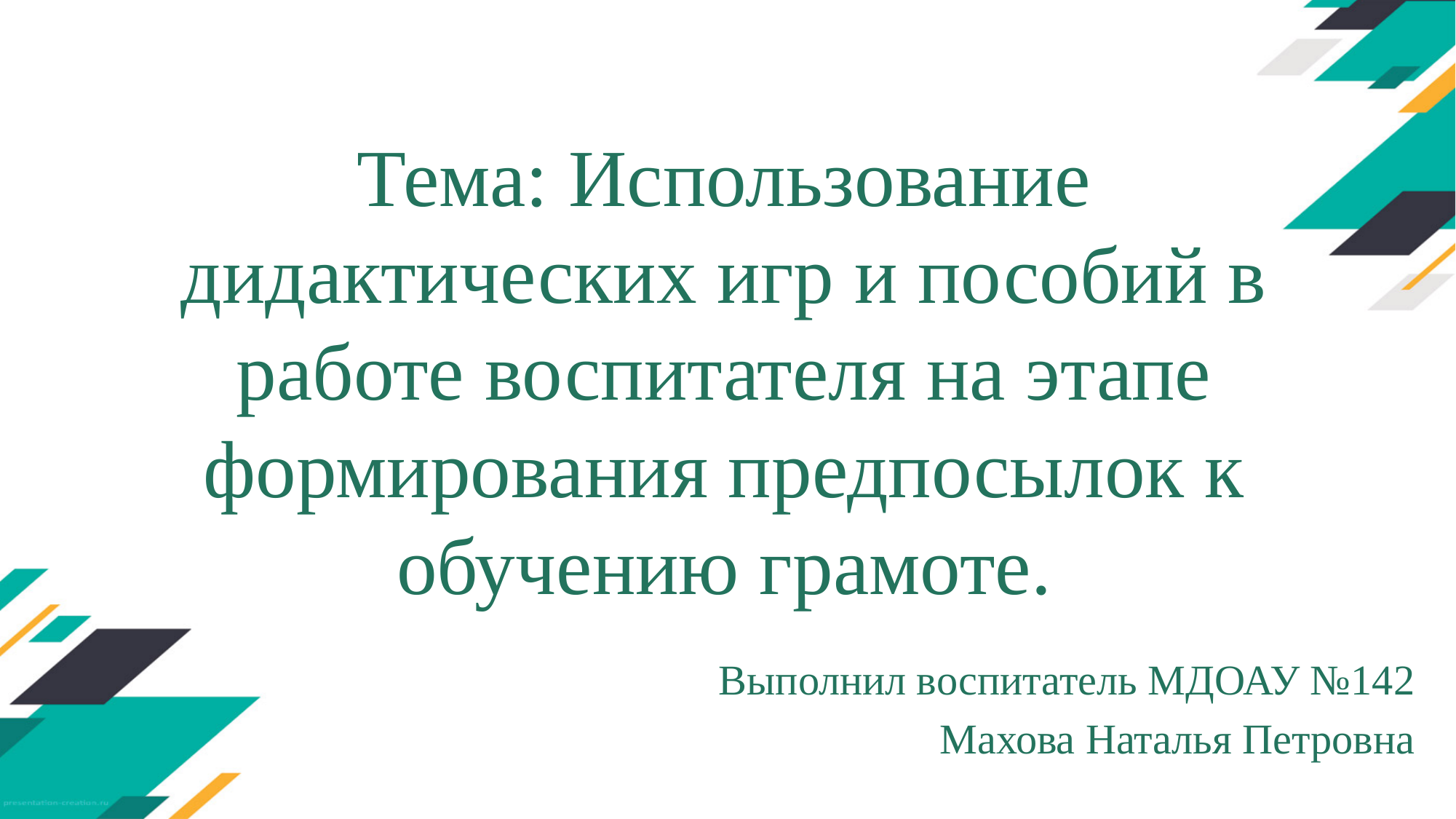

# Тема: Использование дидактических игр и пособий в работе воспитателя на этапе формирования предпосылок к обучению грамоте.
Выполнил воспитатель МДОАУ №142
Махова Наталья Петровна